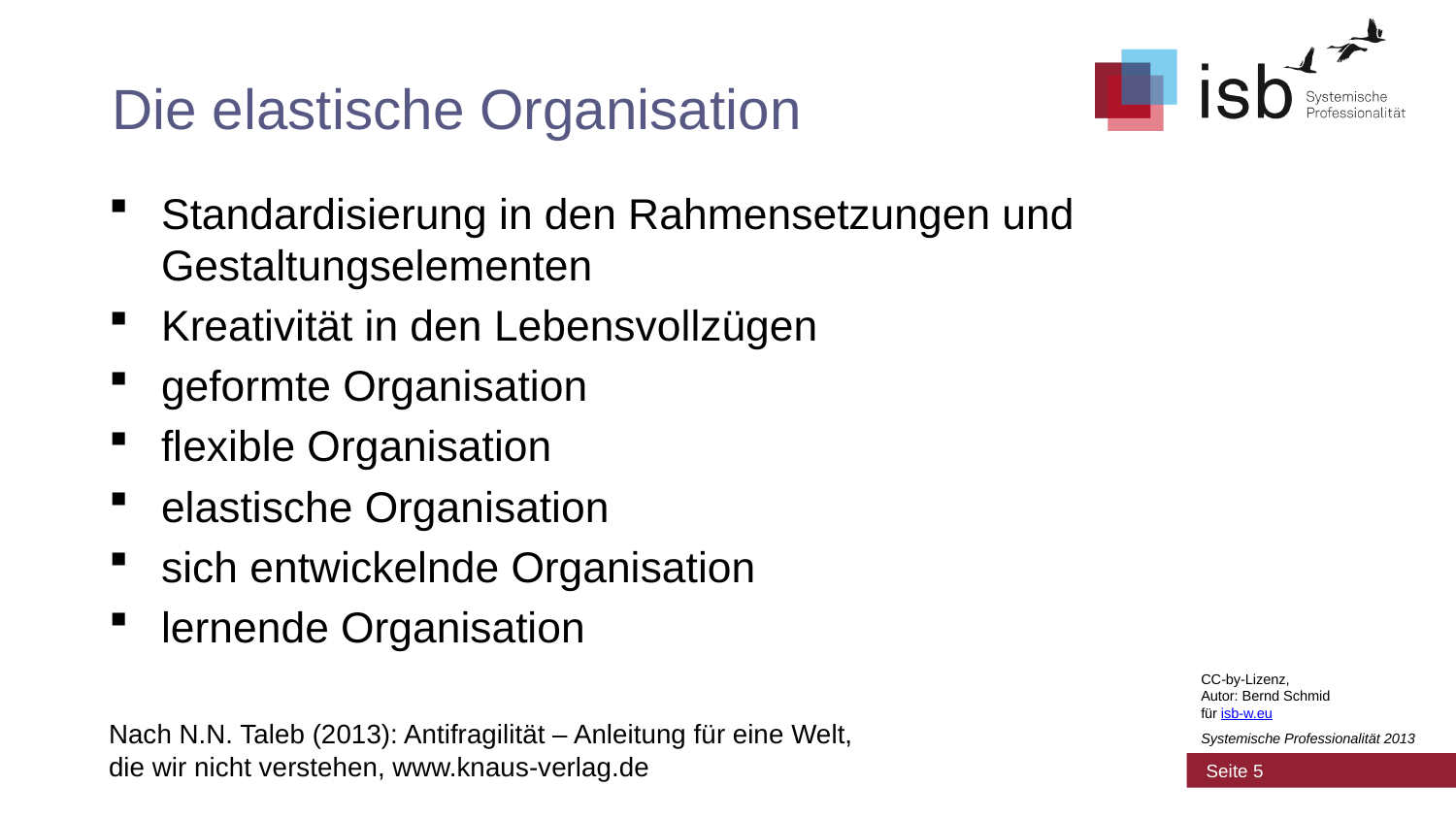

# Die elastische Organisation
Standardisierung in den Rahmensetzungen und Gestaltungselementen
Kreativität in den Lebensvollzügen
geformte Organisation
flexible Organisation
elastische Organisation
sich entwickelnde Organisation
lernende Organisation

Nach N.N. Taleb (2013): Antifragilität – Anleitung für eine Welt,
die wir nicht verstehen, www.knaus-verlag.de

CC-by-Lizenz,
Autor: Bernd Schmid
für isb-w.eu
Systemische Professionalität 2013
 Seite 5